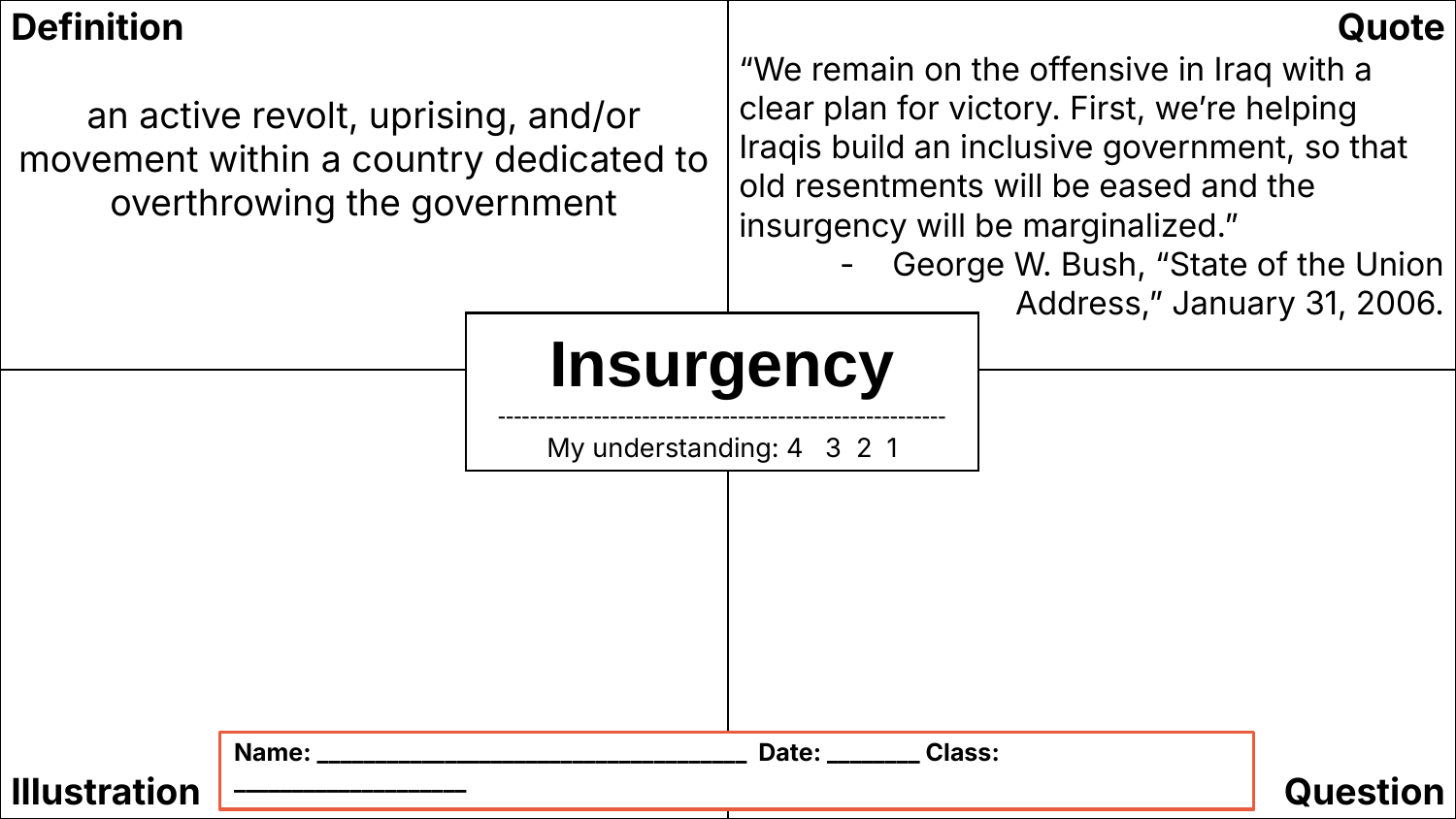

| Definition an active revolt, uprising, and/or movement within a country dedicated to overthrowing the government | Quote “We remain on the offensive in Iraq with a clear plan for victory. First, we’re helping Iraqis build an inclusive government, so that old resentments will be eased and the insurgency will be marginalized.” George W. Bush, “State of the Union Address,” January 31, 2006. |
| --- | --- |
| Illustration | Question |
Insurgency
--------------------------------------------------------
My understanding: 4   3  2  1
Name: _____________________________________  Date: ________ Class: ____________________